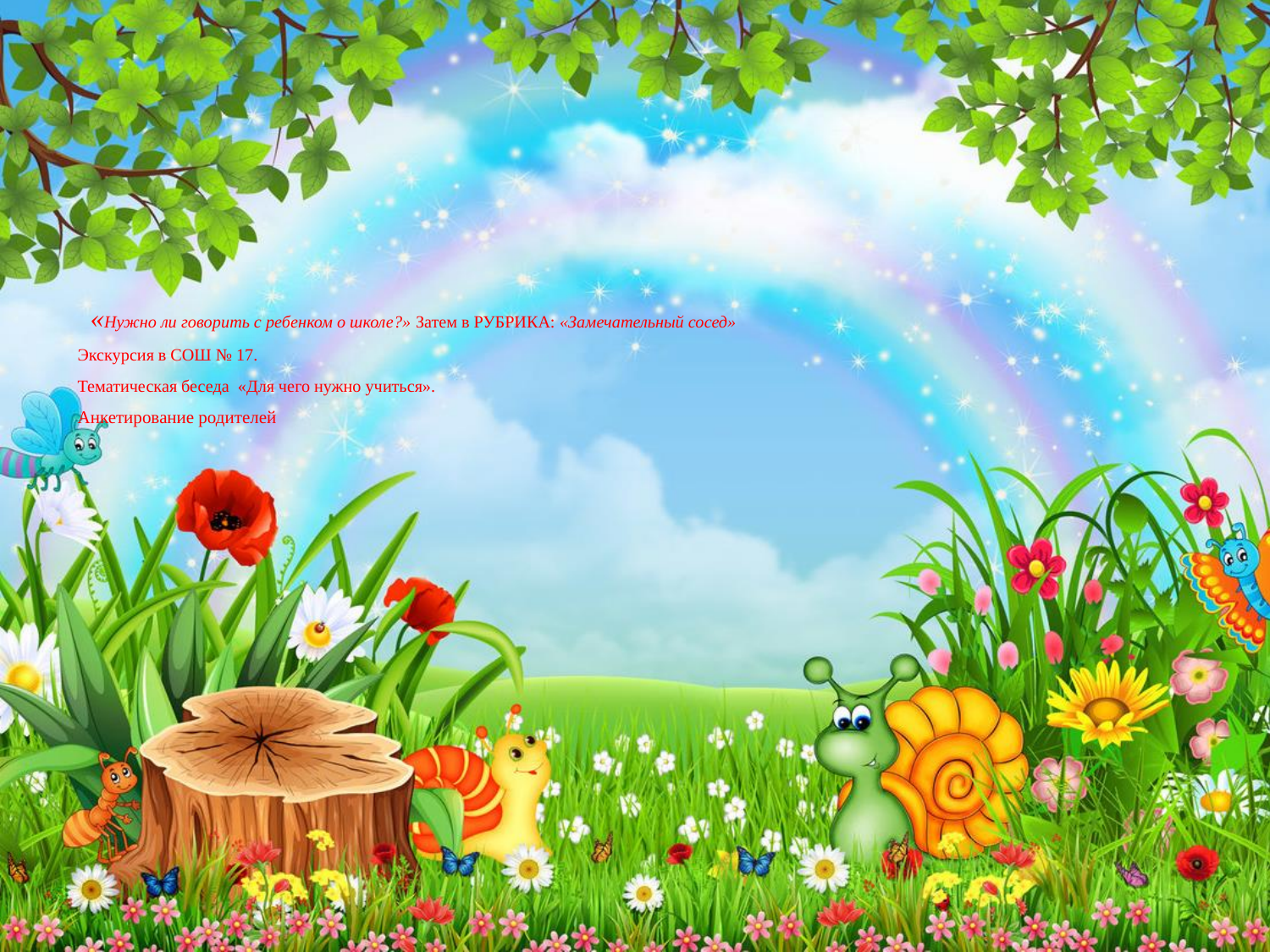

# «Нужно ли говорить с ребенком о школе?» Затем в РУБРИКА: «Замечательный сосед»  Экскурсия в СОШ № 17. Тематическая беседа  «Для чего нужно учиться». Анкетирование родителей